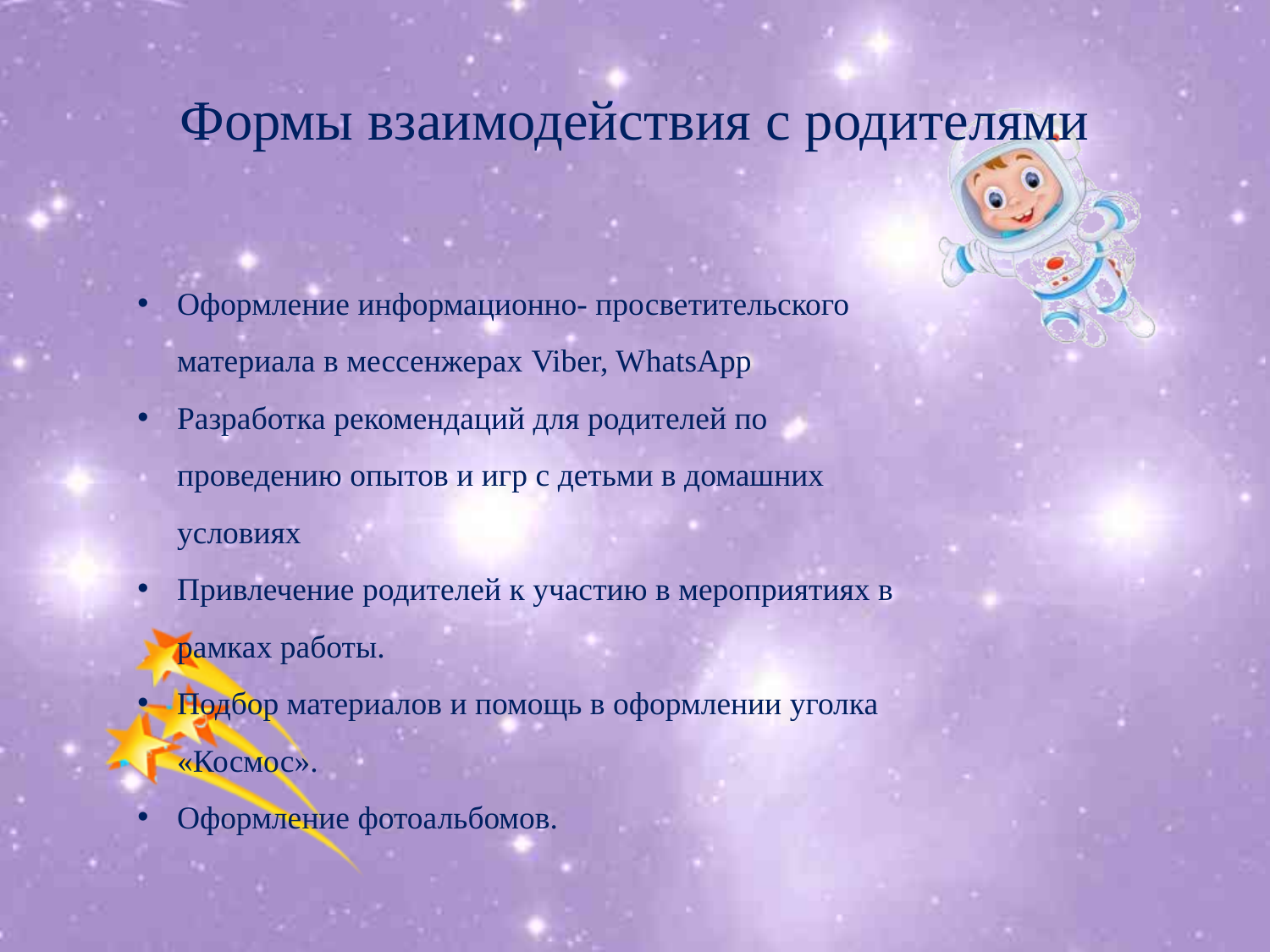

# Формы взаимодействия с родителями
Оформление информационно- просветительского материала в мессенжерах Viber, WhatsApp
Разработка рекомендаций для родителей по проведению опытов и игр с детьми в домашних условиях
Привлечение родителей к участию в мероприятиях в рамках работы.
Подбор материалов и помощь в оформлении уголка «Космос».
Оформление фотоальбомов.